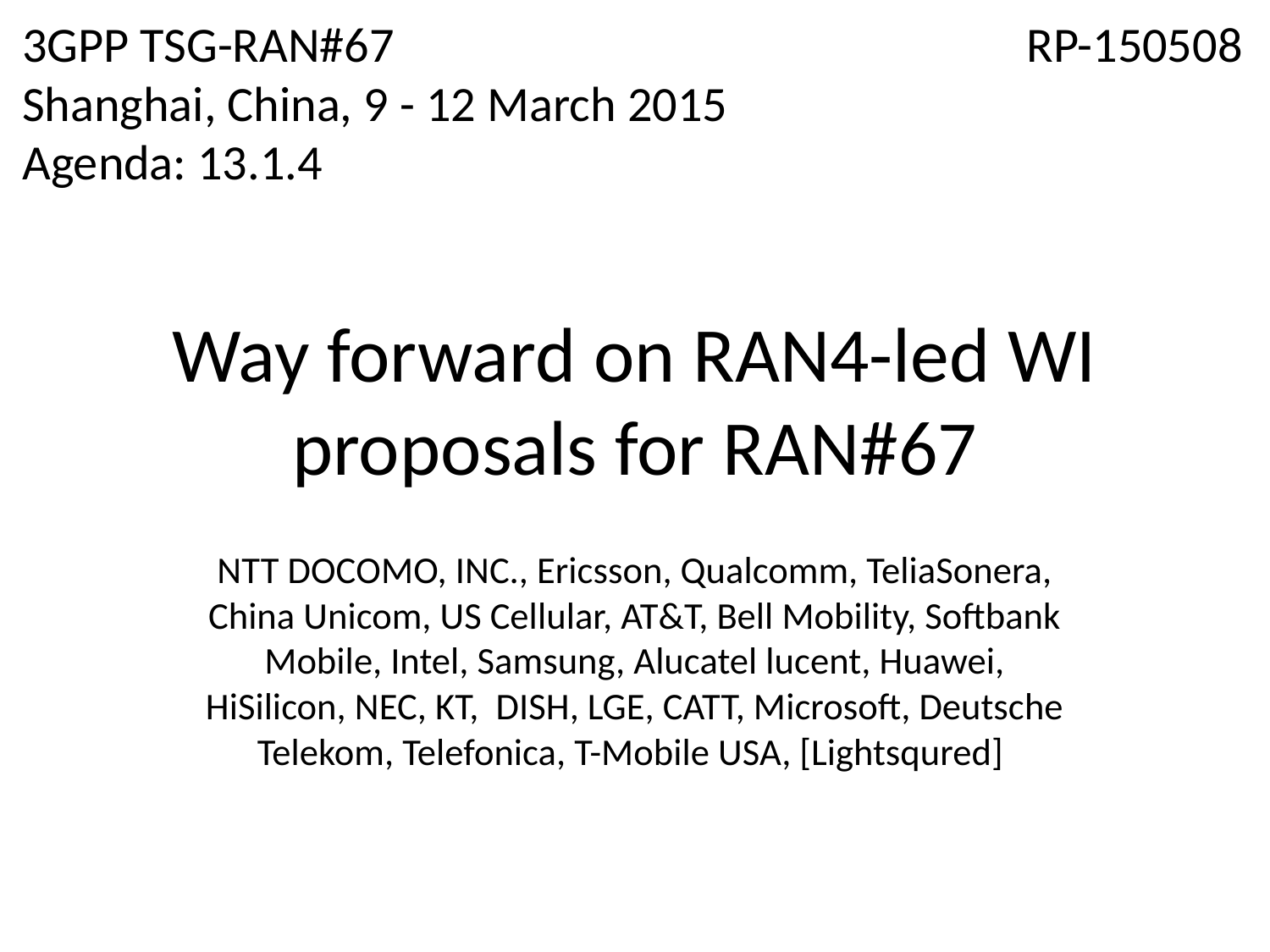

3GPP TSG-RAN#67
Shanghai, China, 9 - 12 March 2015
Agenda: 13.1.4
RP-150508
# Way forward on RAN4-led WI proposals for RAN#67
NTT DOCOMO, INC., Ericsson, Qualcomm, TeliaSonera, China Unicom, US Cellular, AT&T, Bell Mobility, Softbank Mobile, Intel, Samsung, Alucatel lucent, Huawei, HiSilicon, NEC, KT,  DISH, LGE, CATT, Microsoft, Deutsche Telekom, Telefonica, T-Mobile USA, [Lightsqured]